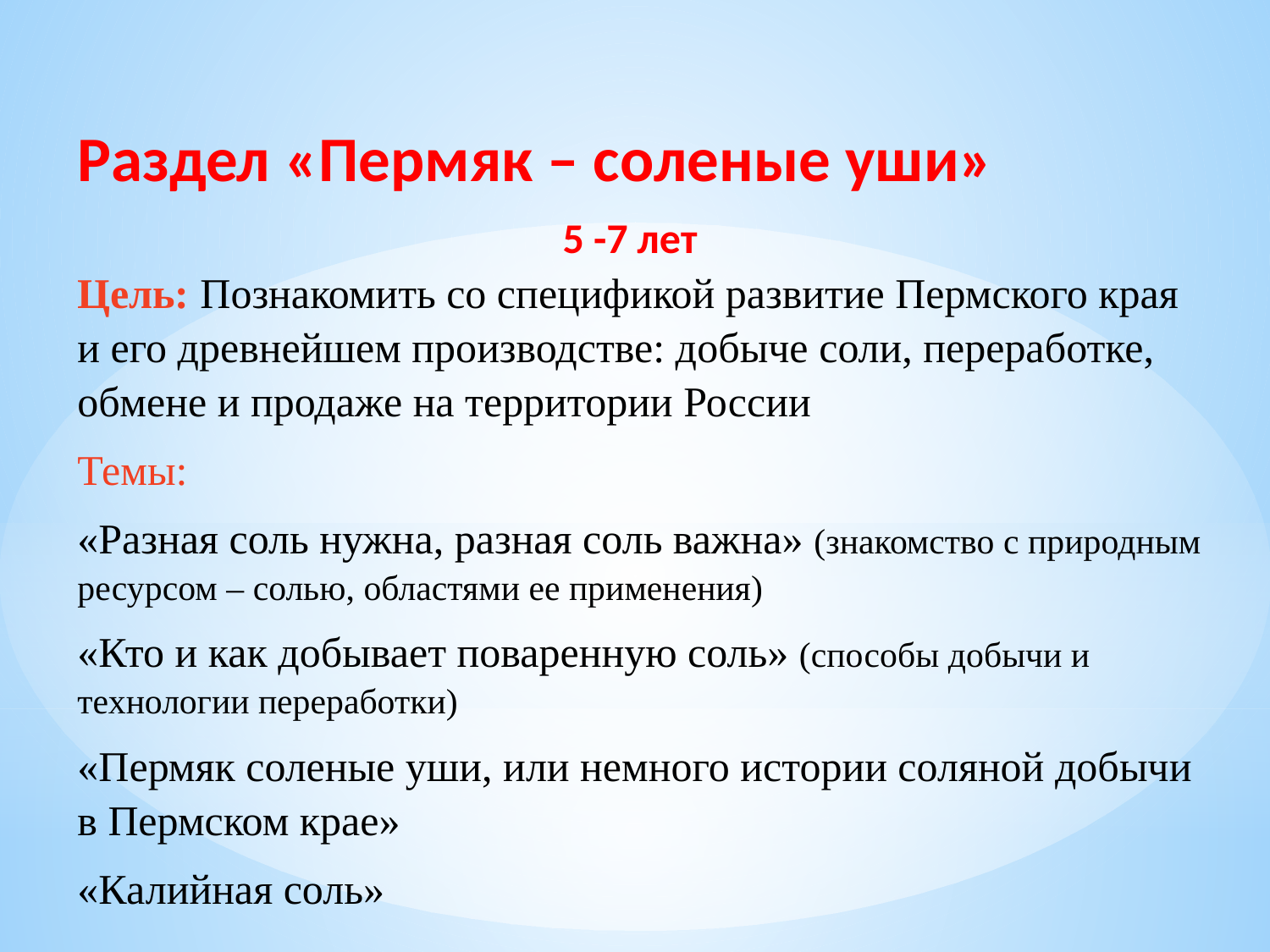

Раздел «Пермяк – соленые уши»
5 -7 лет
Цель: Познакомить со спецификой развитие Пермского края и его древнейшем производстве: добыче соли, переработке, обмене и продаже на территории России
Темы:
«Разная соль нужна, разная соль важна» (знакомство с природным ресурсом – солью, областями ее применения)
«Кто и как добывает поваренную соль» (способы добычи и технологии переработки)
«Пермяк соленые уши, или немного истории соляной добычи в Пермском крае»
«Калийная соль»